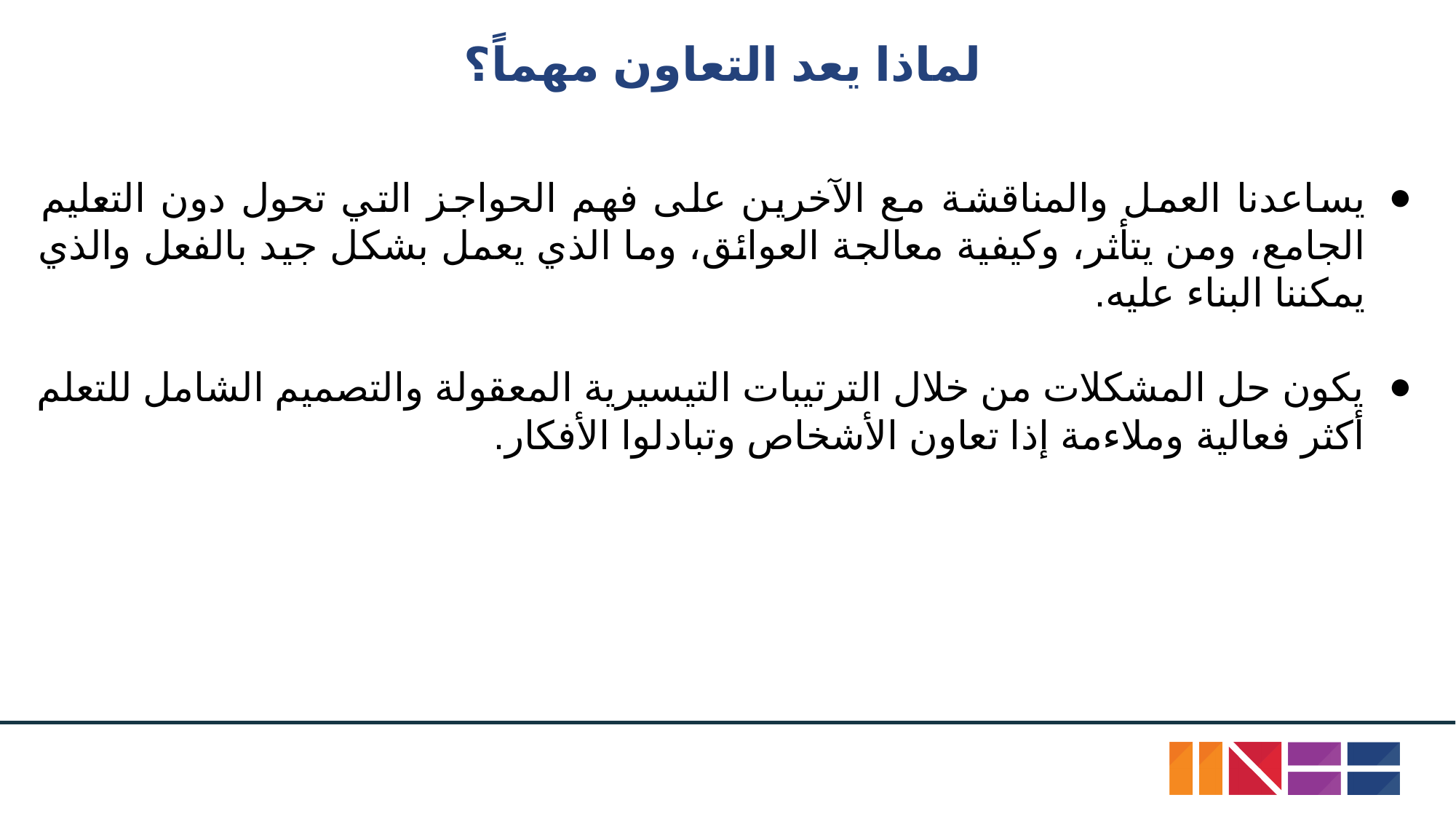

# لماذا يعد التعاون مهماً؟
يساعدنا العمل والمناقشة مع الآخرين على فهم الحواجز التي تحول دون التعليم الجامع، ومن يتأثر، وكيفية معالجة العوائق، وما الذي يعمل بشكل جيد بالفعل والذي يمكننا البناء عليه.

يكون حل المشكلات من خلال الترتيبات التيسيرية المعقولة والتصميم الشامل للتعلم أكثر فعالية وملاءمة إذا تعاون الأشخاص وتبادلوا الأفكار.